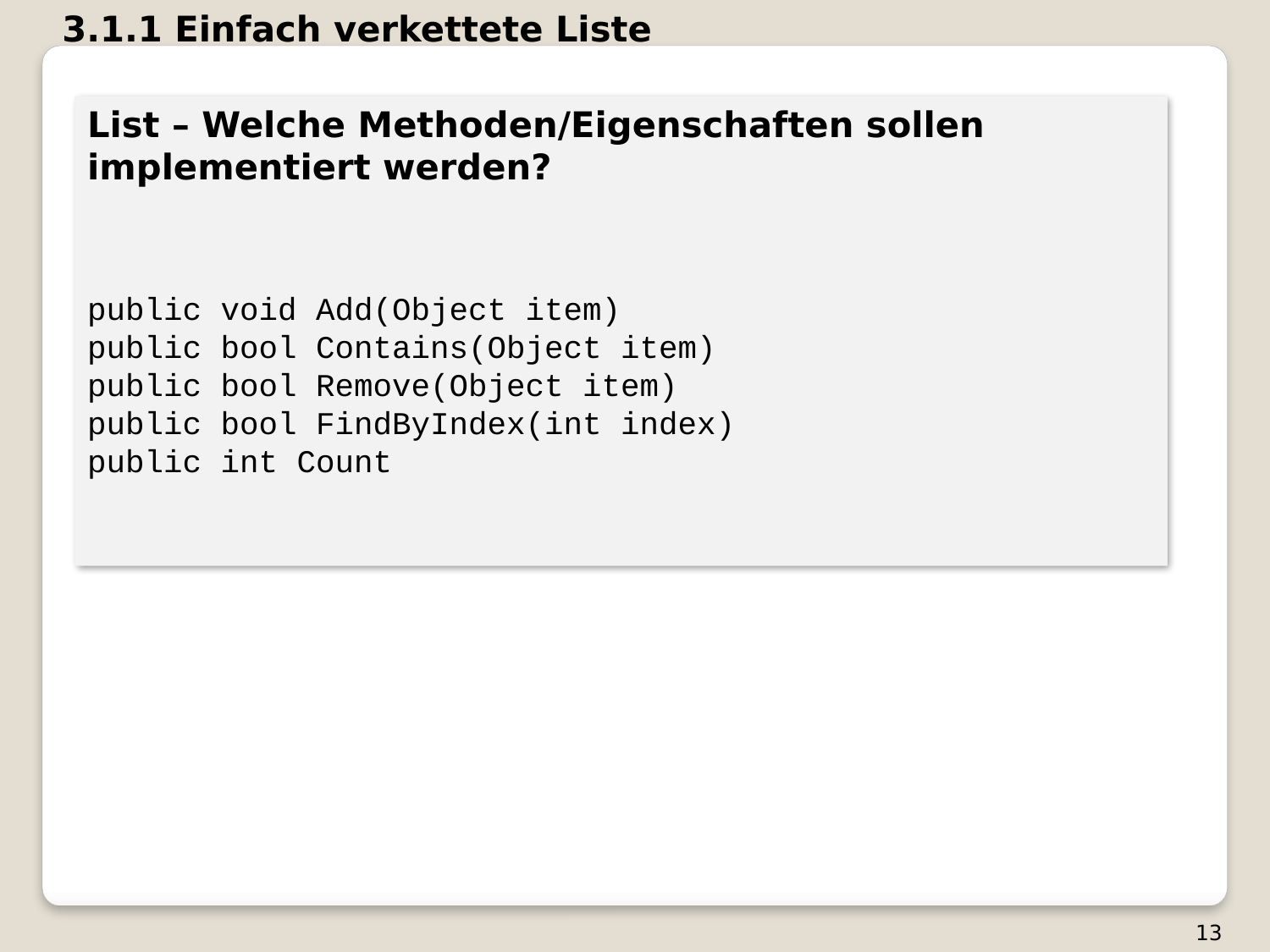

3.1.1 Einfach verkettete Liste
List – Welche Methoden/Eigenschaften sollen implementiert werden?

public void Add(Object item)
public bool Contains(Object item)
public bool Remove(Object item)
public bool FindByIndex(int index)
public int Count